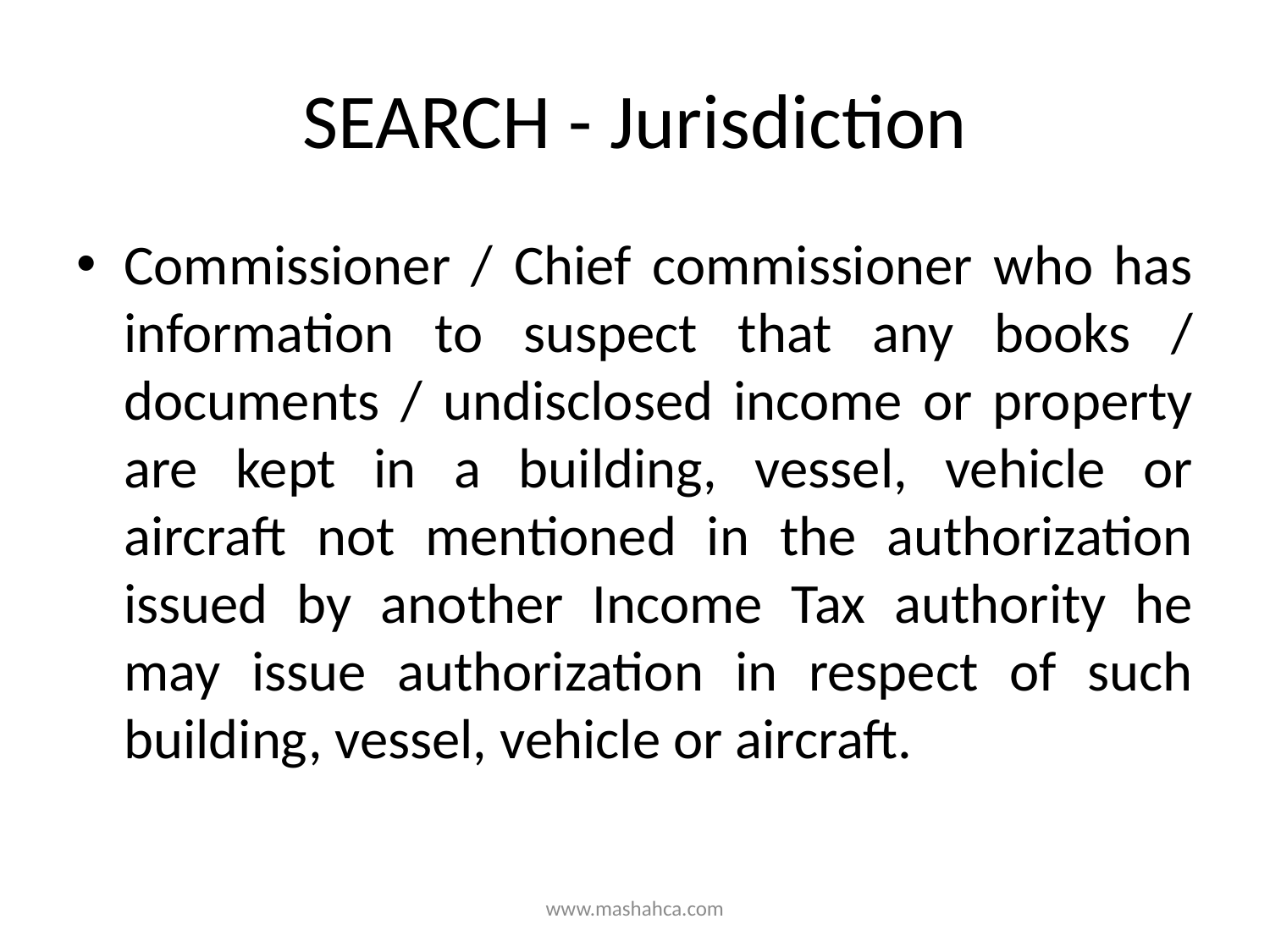

# SEARCH - Jurisdiction
Commissioner / Chief commissioner who has information to suspect that any books / documents / undisclosed income or property are kept in a building, vessel, vehicle or aircraft not mentioned in the authorization issued by another Income Tax authority he may issue authorization in respect of such building, vessel, vehicle or aircraft.
www.mashahca.com